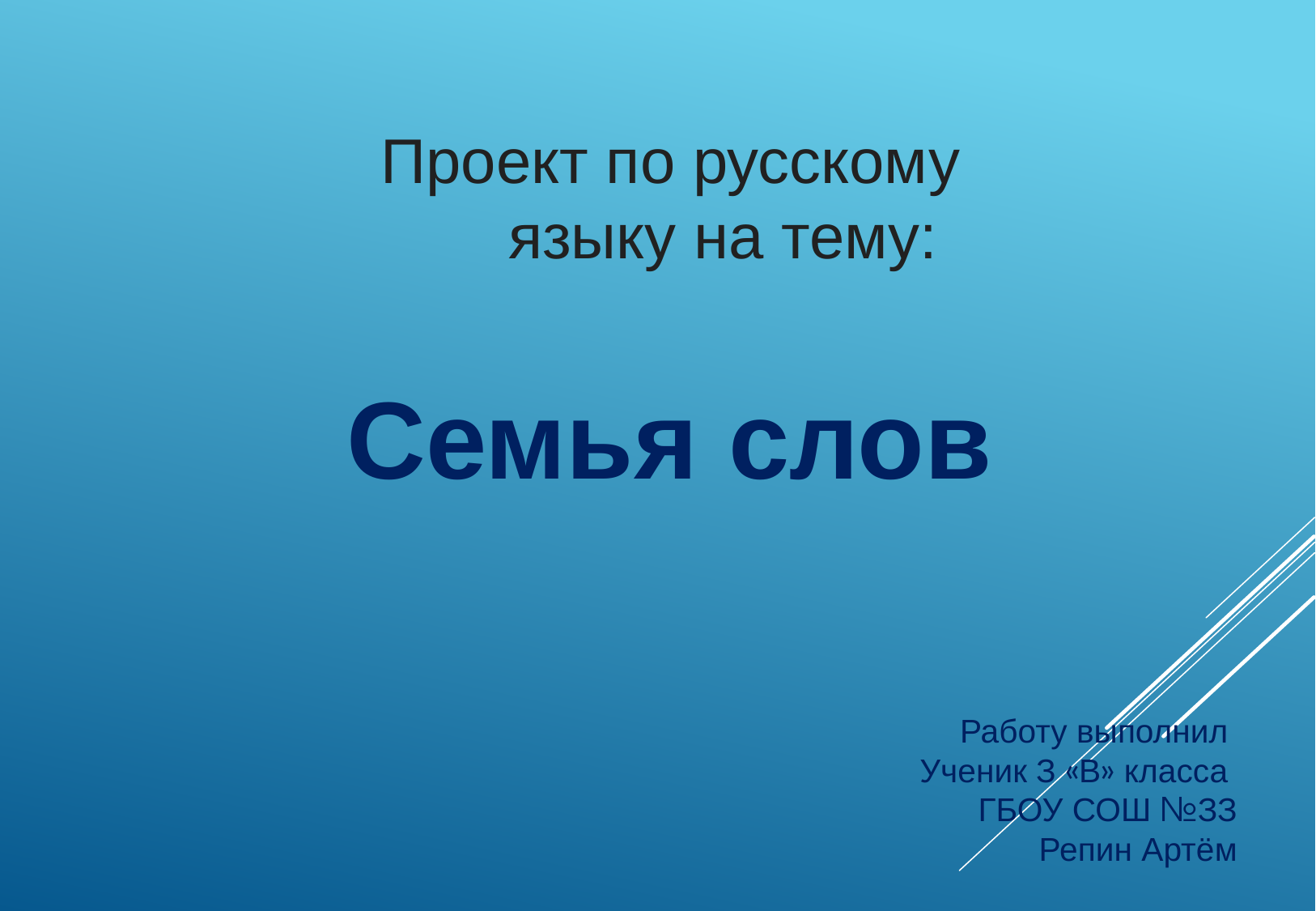

# Проект по русскому языку на тему:
Семья слов
Работу выполнил
Ученик З «В» класса
ГБОУ СОШ №ЗЗ
Репин Артём